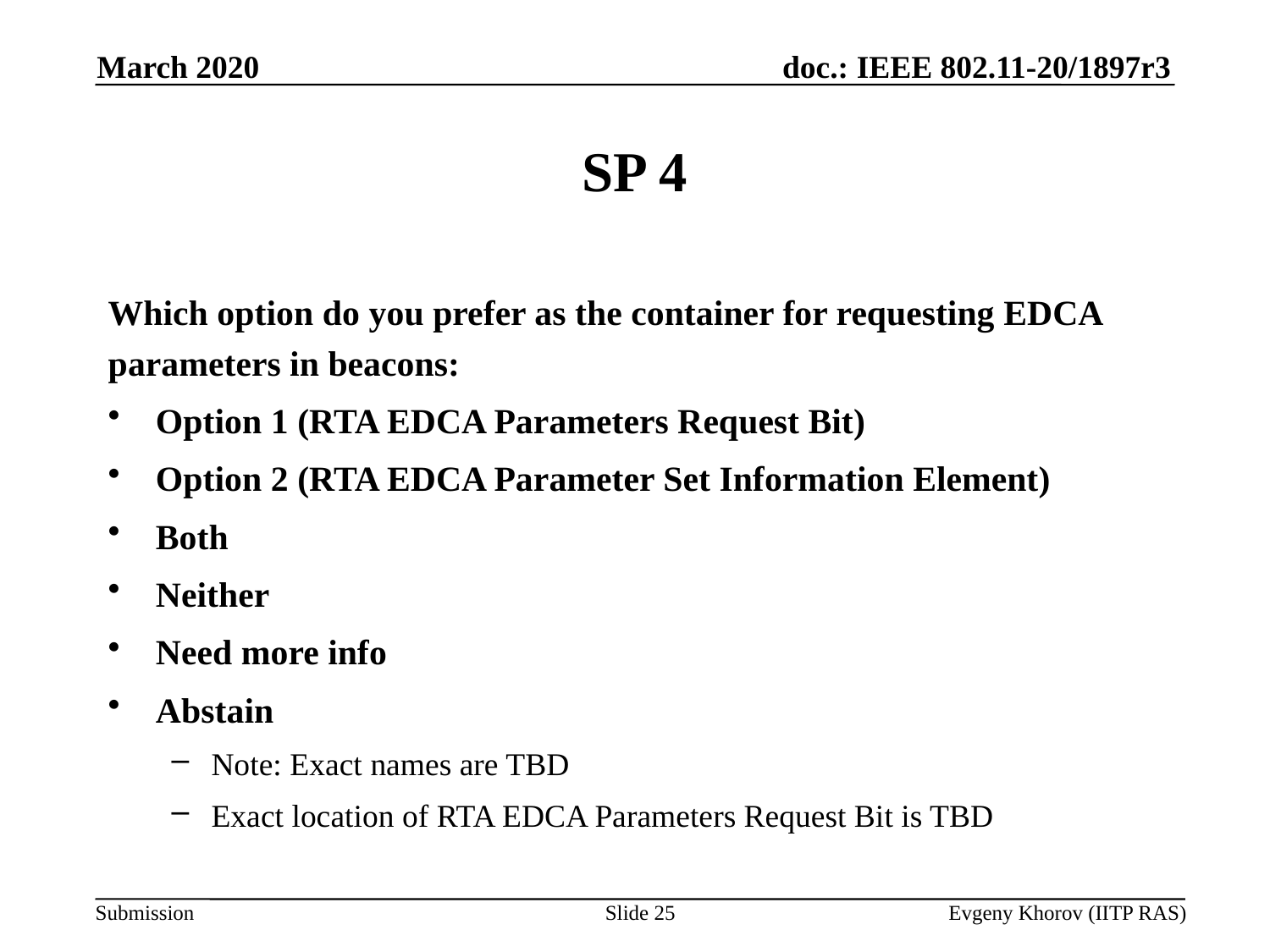

March 2020
# SP 4
Which option do you prefer as the container for requesting EDCA parameters in beacons:
Option 1 (RTA EDCA Parameters Request Bit)
Option 2 (RTA EDCA Parameter Set Information Element)
Both
Neither
Need more info
Abstain
Note: Exact names are TBD
Exact location of RTA EDCA Parameters Request Bit is TBD
Slide 25
Evgeny Khorov (IITP RAS)